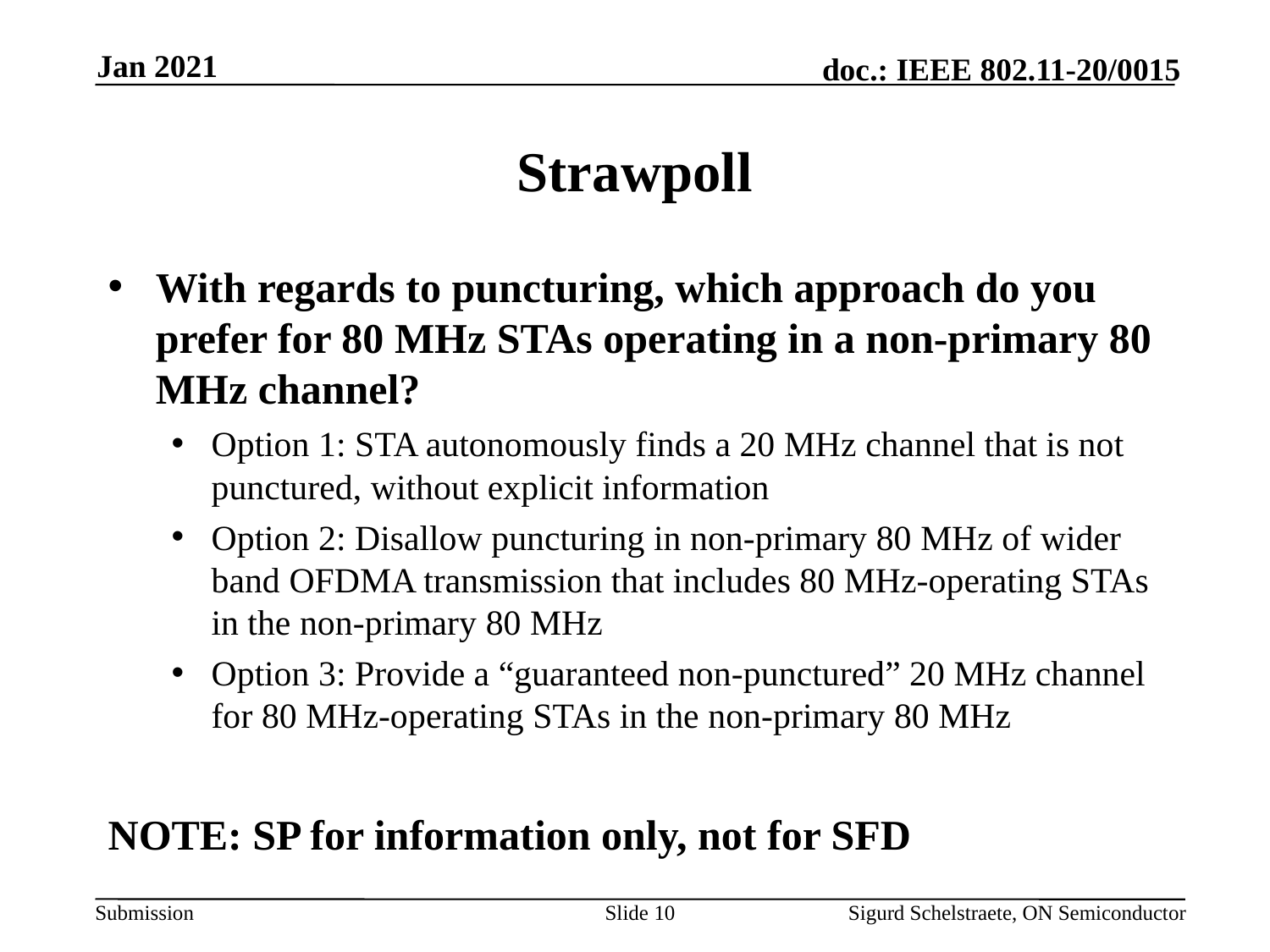

Jan 2021
# Strawpoll
With regards to puncturing, which approach do you prefer for 80 MHz STAs operating in a non-primary 80 MHz channel?
Option 1: STA autonomously finds a 20 MHz channel that is not punctured, without explicit information
Option 2: Disallow puncturing in non-primary 80 MHz of wider band OFDMA transmission that includes 80 MHz-operating STAs in the non-primary 80 MHz
Option 3: Provide a “guaranteed non-punctured” 20 MHz channel for 80 MHz-operating STAs in the non-primary 80 MHz

NOTE: SP for information only, not for SFD
Slide 10
Sigurd Schelstraete, ON Semiconductor